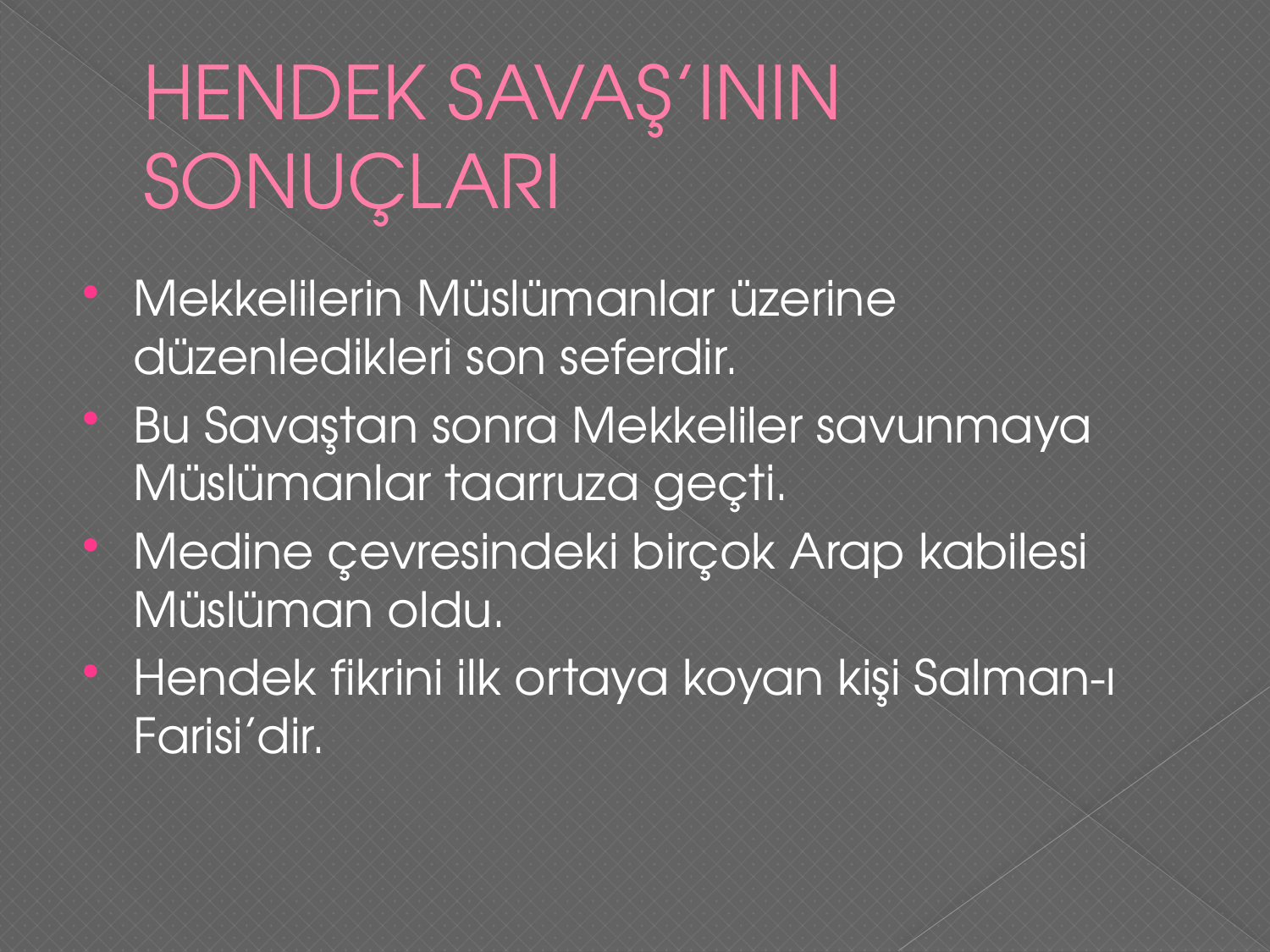

# HENDEK SAVAŞ’ININ SONUÇLARI
Mekkelilerin Müslümanlar üzerine düzenledikleri son seferdir.
Bu Savaştan sonra Mekkeliler savunmaya Müslümanlar taarruza geçti.
Medine çevresindeki birçok Arap kabilesi Müslüman oldu.
Hendek fikrini ilk ortaya koyan kişi Salman-ı Farisi’dir.